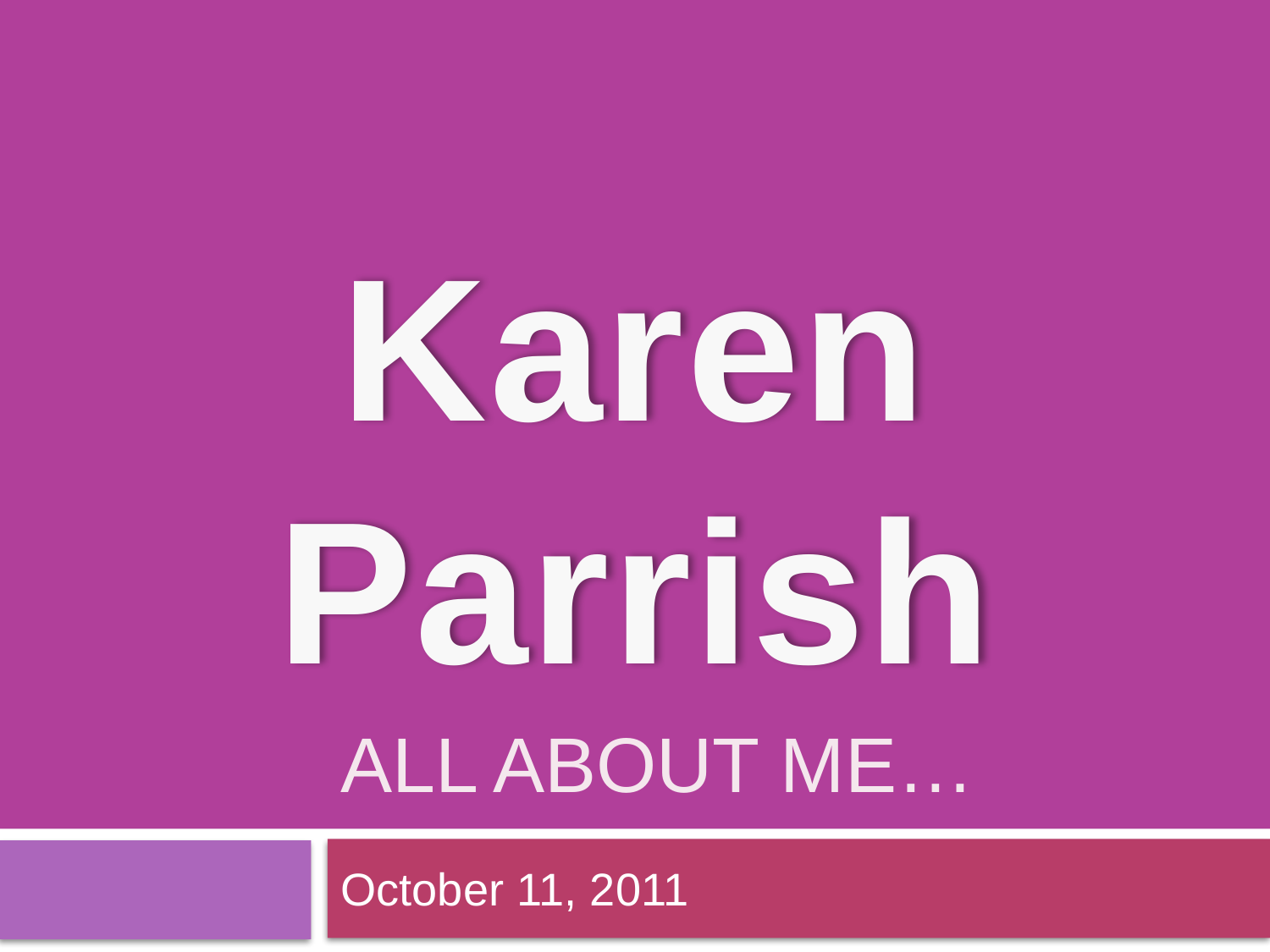

Karen Parrish
# All About me…
October 11, 2011